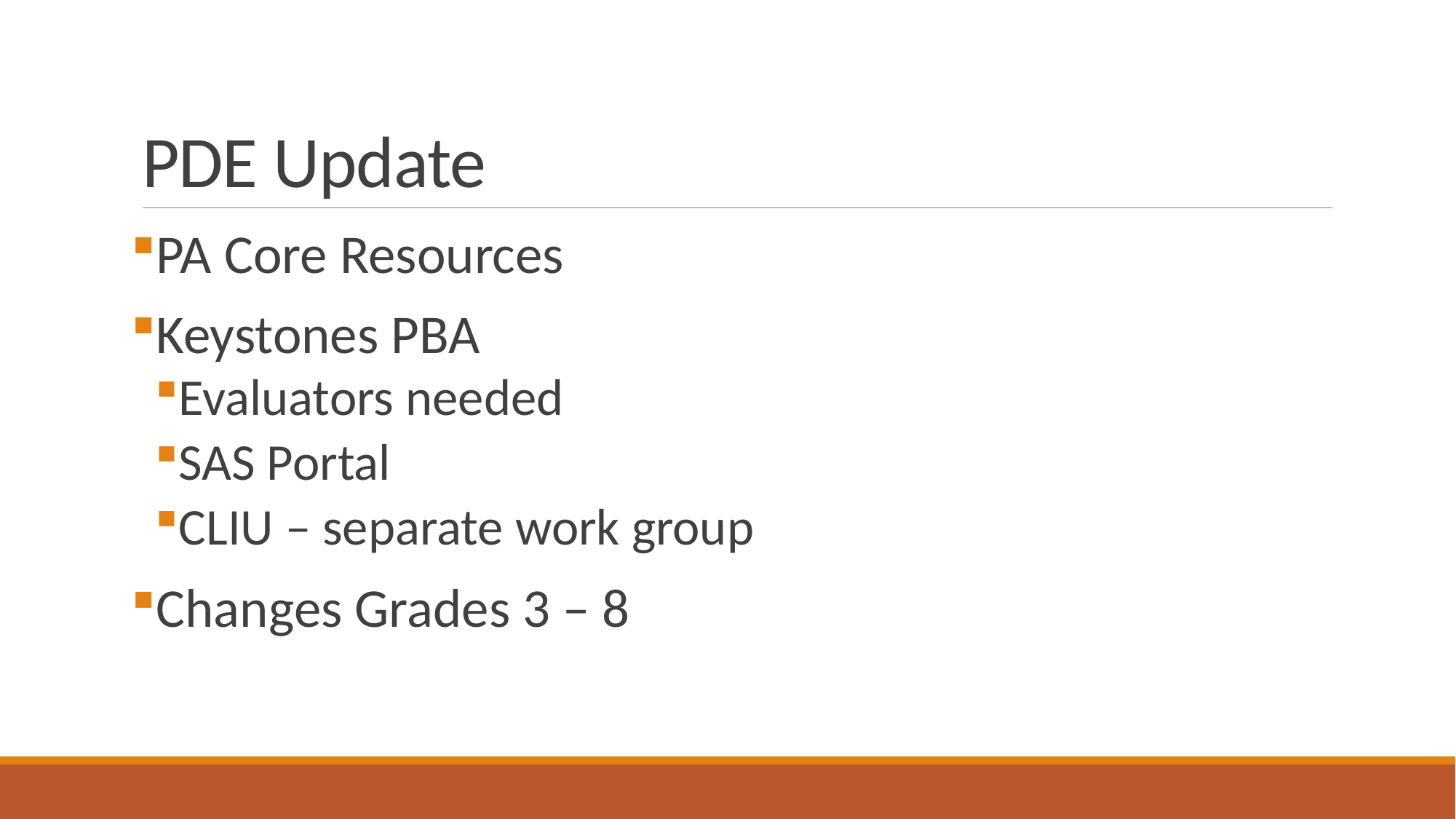

# PDE Update
PA Core Resources
Keystones PBA
Evaluators needed
SAS Portal
CLIU – separate work group
Changes Grades 3 – 8